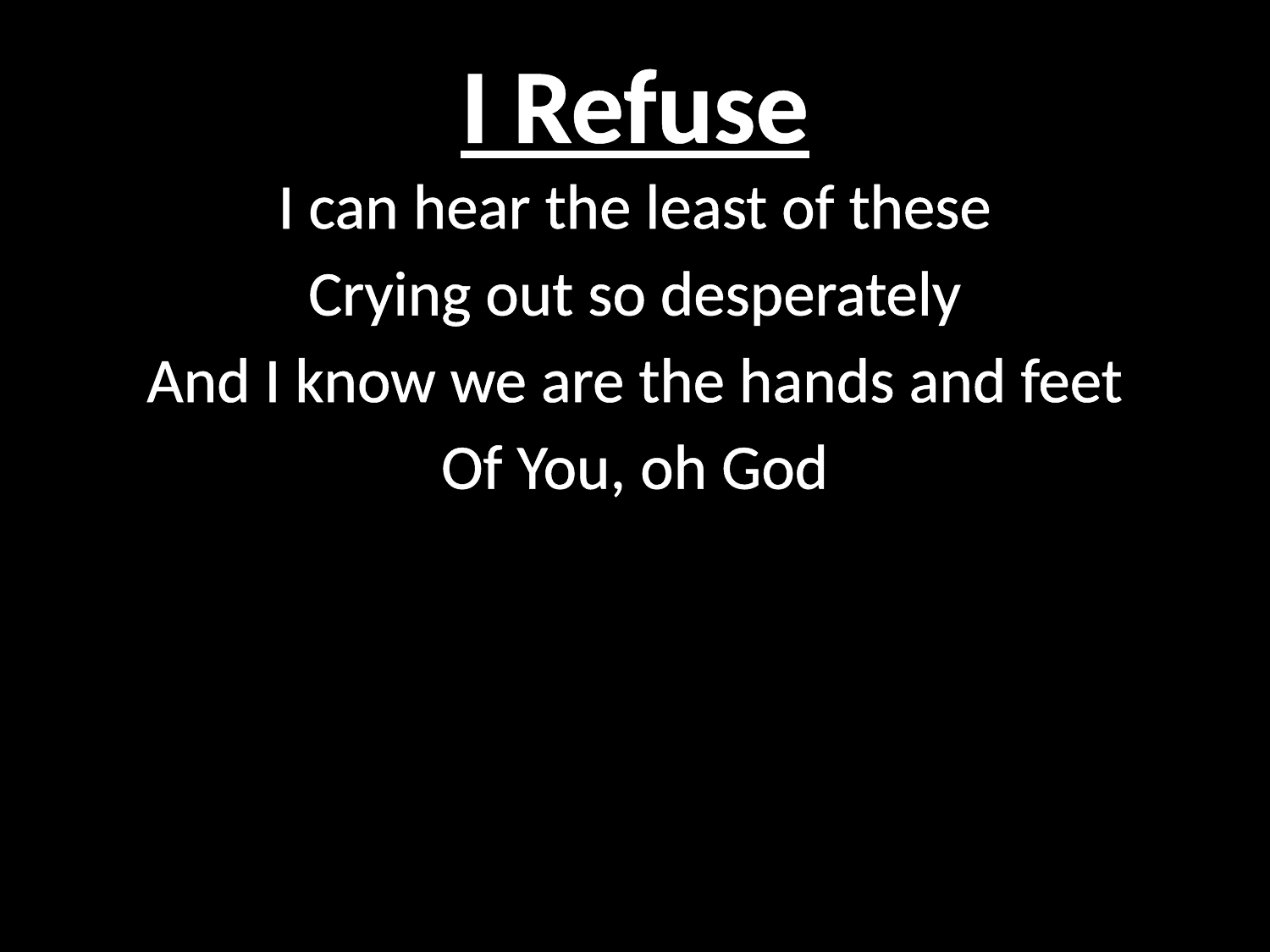

# I Refuse
I can hear the least of these
Crying out so desperately
And I know we are the hands and feet
Of You, oh God